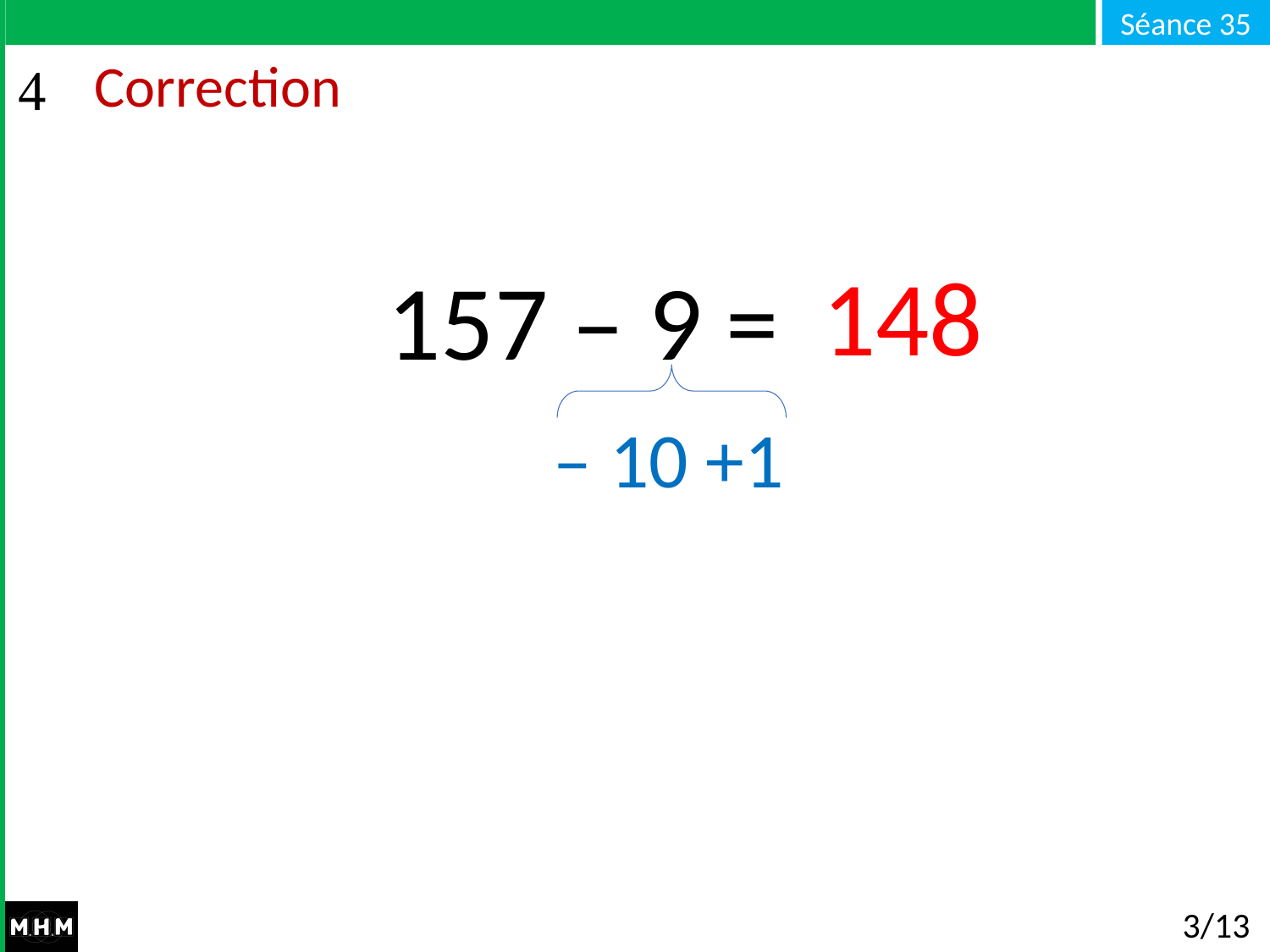

# Correction
148
157 – 9 =

– 10 +1
3/13